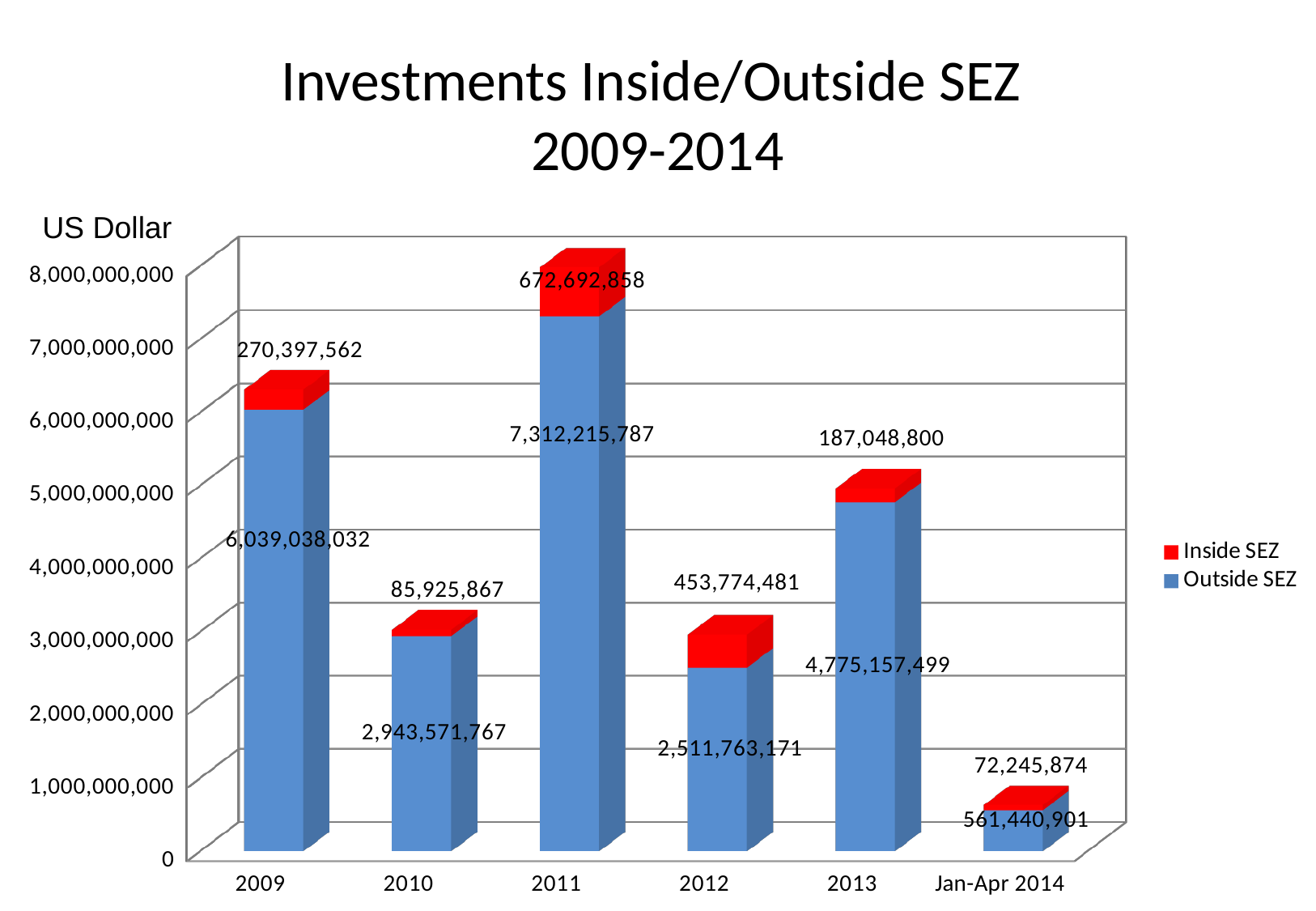

# Investments Inside/Outside SEZ 2009-2014
US Dollar

[unsupported chart]